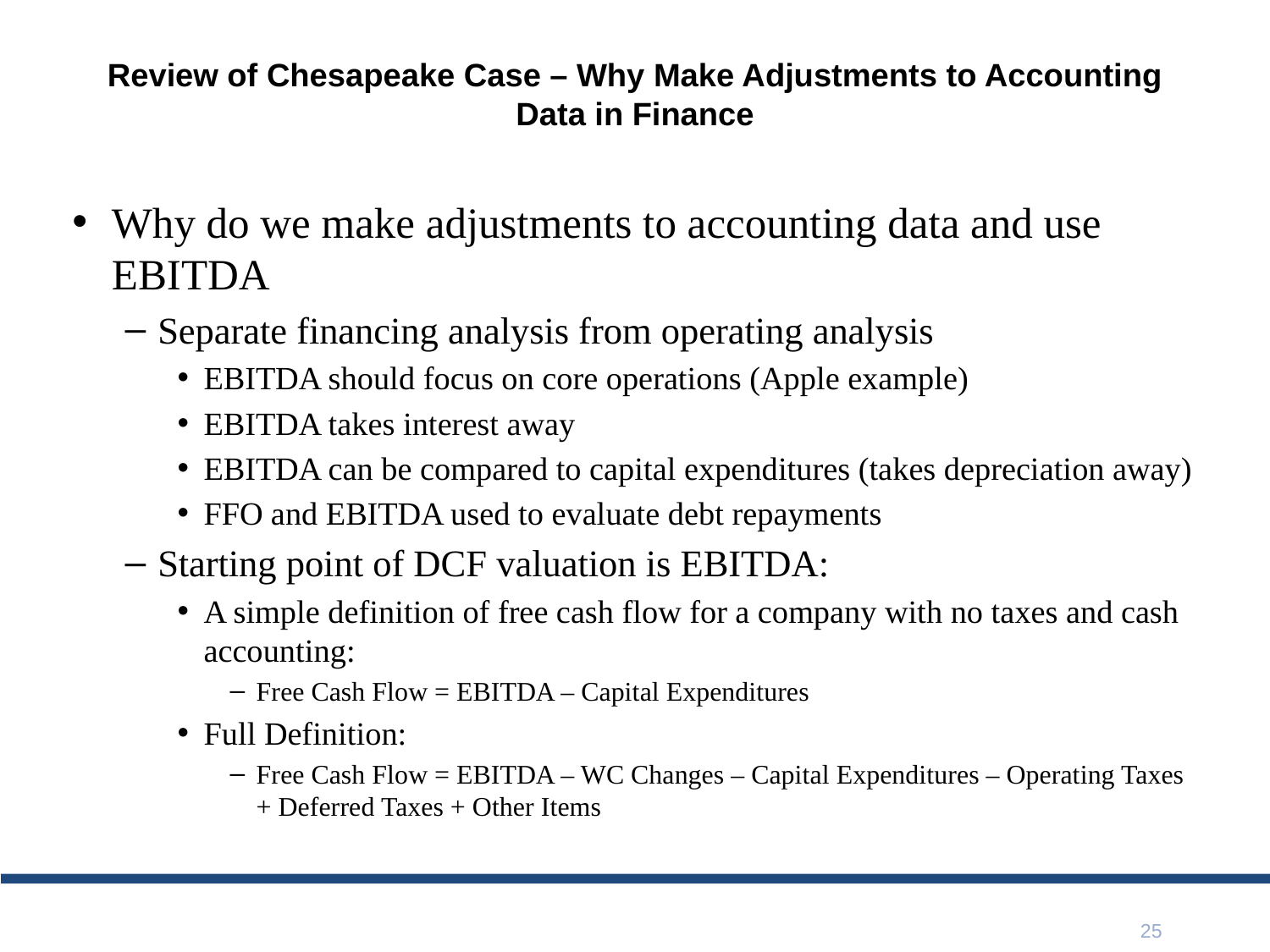

# Review of Chesapeake Case – Why Make Adjustments to Accounting Data in Finance
Why do we make adjustments to accounting data and use EBITDA
Separate financing analysis from operating analysis
EBITDA should focus on core operations (Apple example)
EBITDA takes interest away
EBITDA can be compared to capital expenditures (takes depreciation away)
FFO and EBITDA used to evaluate debt repayments
Starting point of DCF valuation is EBITDA:
A simple definition of free cash flow for a company with no taxes and cash accounting:
Free Cash Flow = EBITDA – Capital Expenditures
Full Definition:
Free Cash Flow = EBITDA – WC Changes – Capital Expenditures – Operating Taxes + Deferred Taxes + Other Items
25